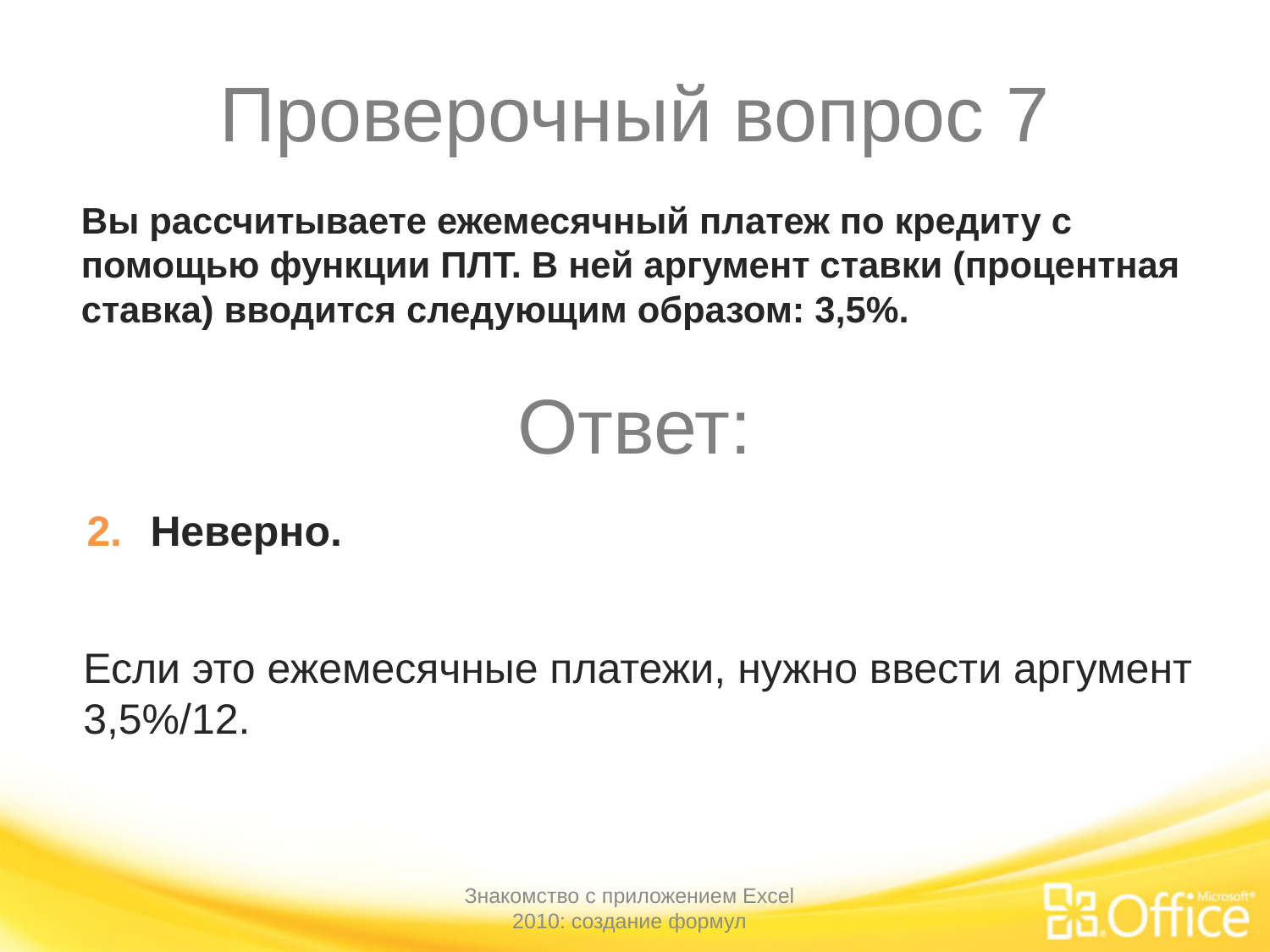

# Проверочный вопрос 7
Вы рассчитываете ежемесячный платеж по кредиту с помощью функции ПЛТ. В ней аргумент ставки (процентная ставка) вводится следующим образом: 3,5%.
Ответ:
Неверно.
Если это ежемесячные платежи, нужно ввести аргумент 3,5%/12.
Знакомство с приложением Excel 2010: создание формул